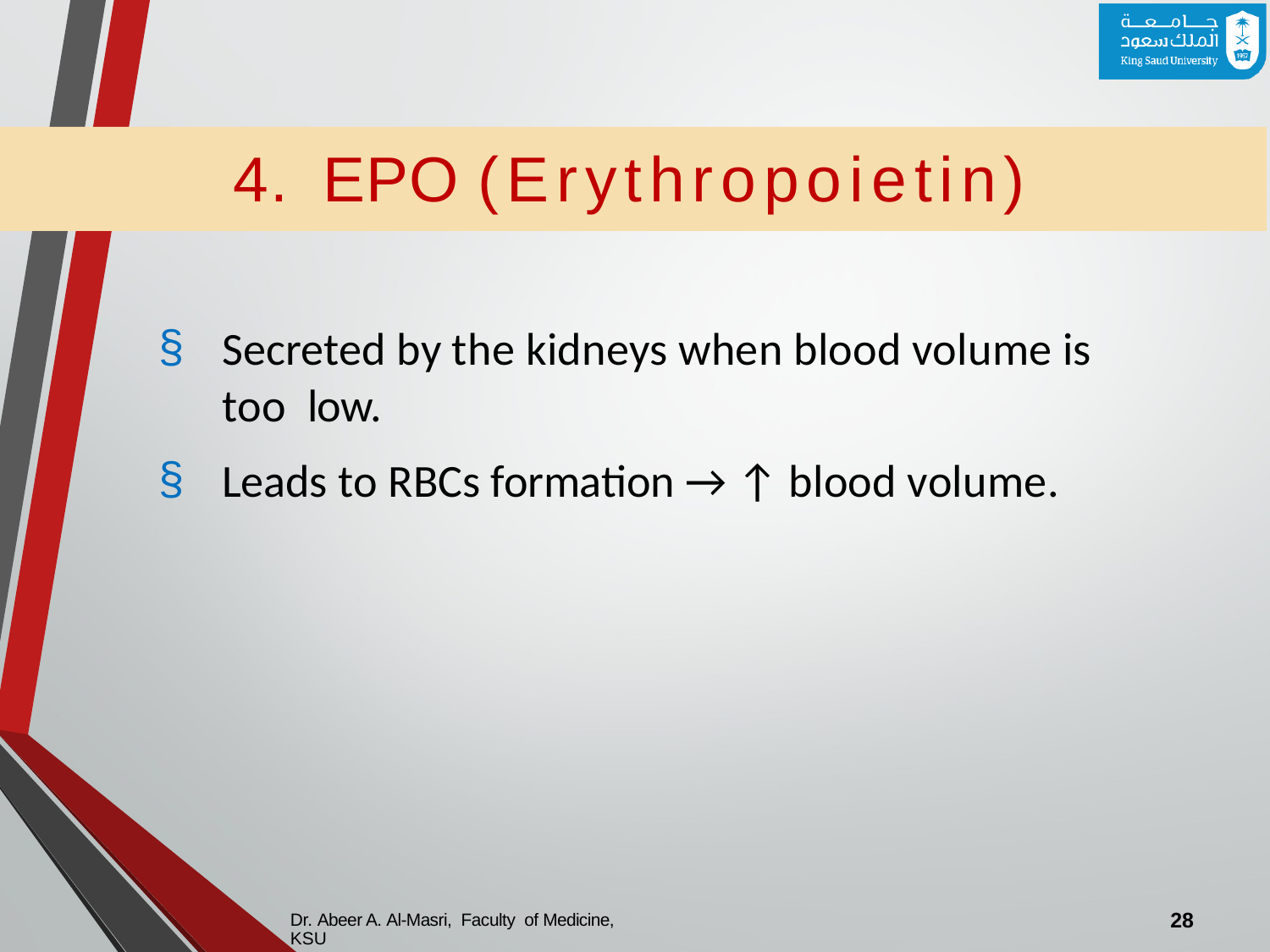

# 4.	EPO (Erythropoietin)
Secreted by the kidneys when blood volume is too  low.
Leads to RBCs formation → ↑ blood volume.

28
Dr. Abeer A. Al-Masri,  Faculty  of Medicine,   KSU